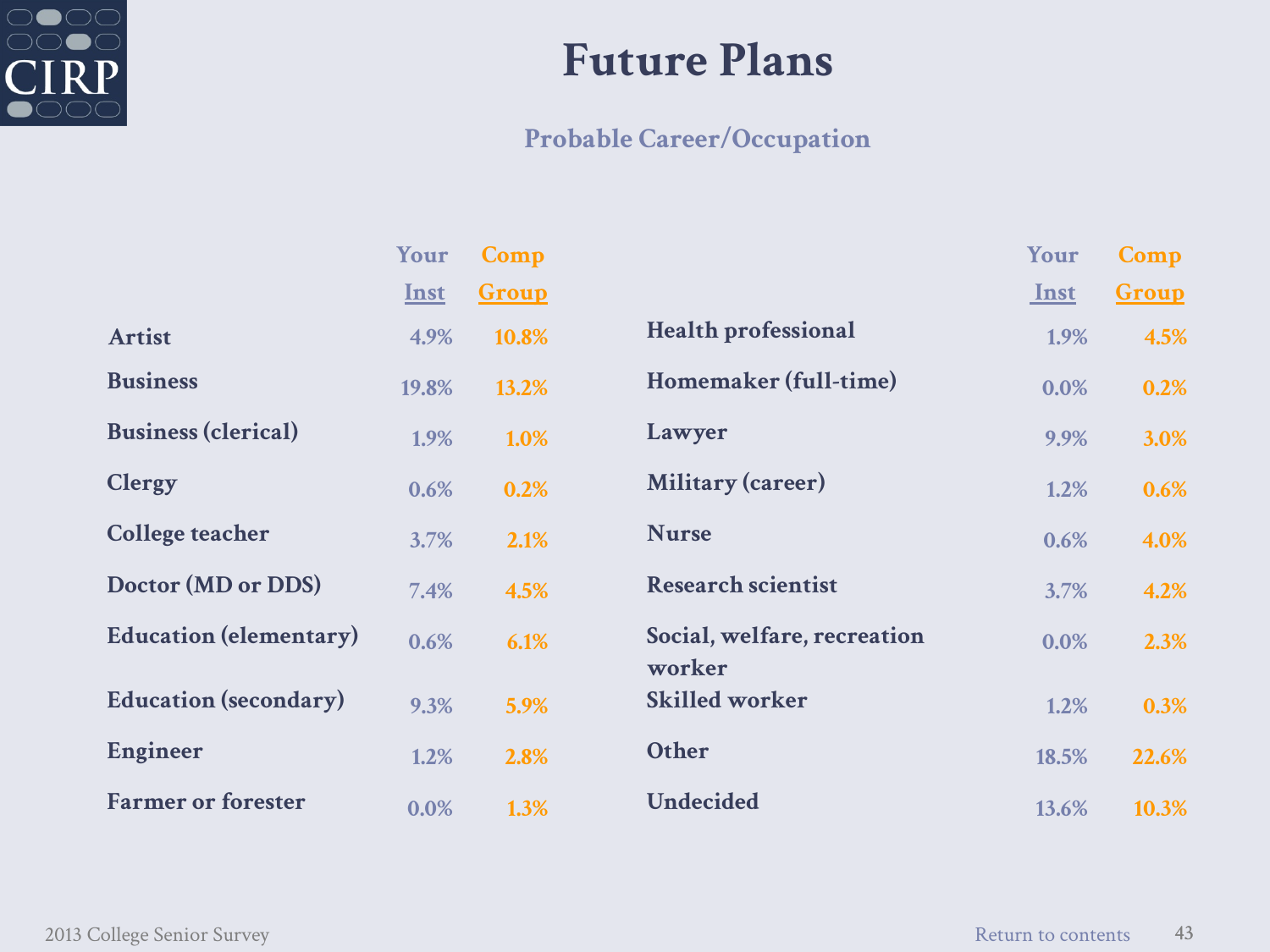

Future Plans
Probable Career/Occupation
|  | Your Inst | Comp Group |  |  | Your Inst | Comp Group |
| --- | --- | --- | --- | --- | --- | --- |
| Artist | 4.9% | 10.8% |  | Health professional | 1.9% | 4.5% |
| Business | 19.8% | 13.2% |  | Homemaker (full-time) | 0.0% | 0.2% |
| Business (clerical) | 1.9% | 1.0% |  | Lawyer | 9.9% | 3.0% |
| Clergy | 0.6% | 0.2% |  | Military (career) | 1.2% | 0.6% |
| College teacher | 3.7% | 2.1% |  | Nurse | 0.6% | 4.0% |
| Doctor (MD or DDS) | 7.4% | 4.5% |  | Research scientist | 3.7% | 4.2% |
| Education (elementary) | 0.6% | 6.1% |  | Social, welfare, recreation worker | 0.0% | 2.3% |
| Education (secondary) | 9.3% | 5.9% |  | Skilled worker | 1.2% | 0.3% |
| Engineer | 1.2% | 2.8% |  | Other | 18.5% | 22.6% |
| Farmer or forester | 0.0% | 1.3% |  | Undecided | 13.6% | 10.3% |
2013 College Senior Survey
43
43